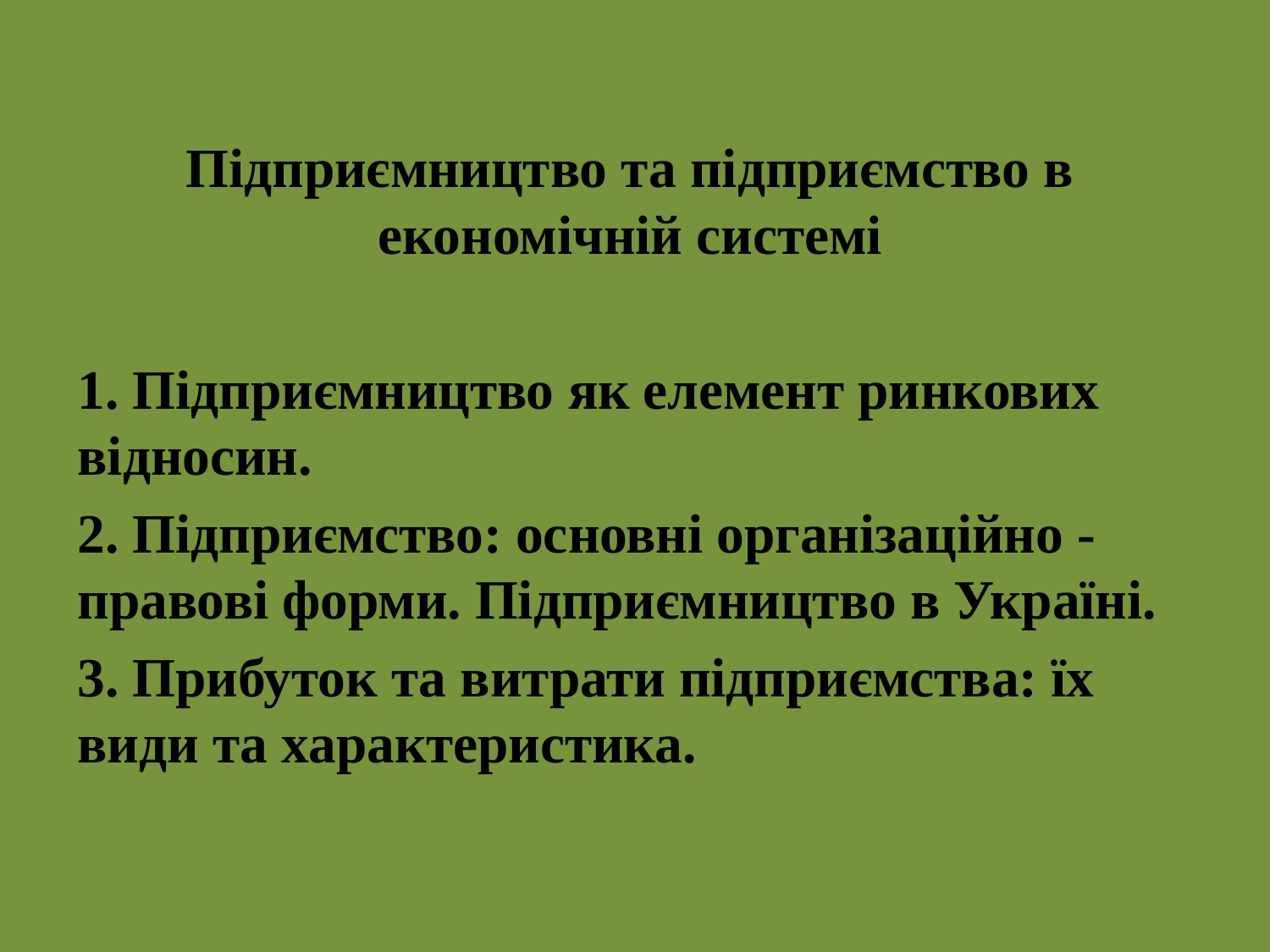

Підприємництво та підприємство в економічній системі

1. Підприємництво як елемент ринкових відносин.
2. Підприємство: основні організаційно - правові форми. Підприємництво в Україні.
3. Прибуток та витрати підприємства: їх види та характеристика.